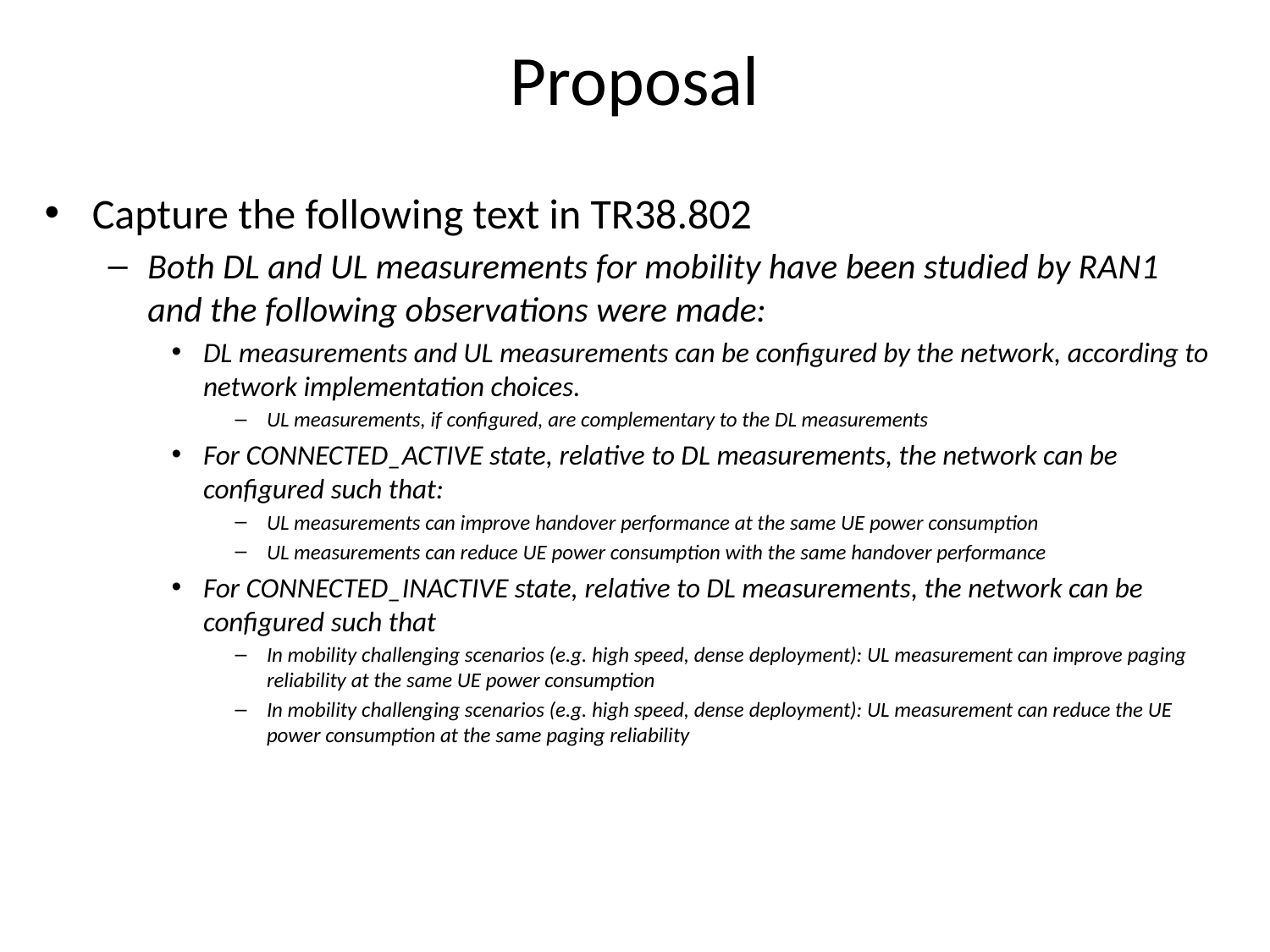

Proposal
Capture the following text in TR38.802
Both DL and UL measurements for mobility have been studied by RAN1 and the following observations were made:
DL measurements and UL measurements can be configured by the network, according to network implementation choices.
UL measurements, if configured, are complementary to the DL measurements
For CONNECTED_ACTIVE state, relative to DL measurements, the network can be configured such that:
UL measurements can improve handover performance at the same UE power consumption
UL measurements can reduce UE power consumption with the same handover performance
For CONNECTED_INACTIVE state, relative to DL measurements, the network can be configured such that
In mobility challenging scenarios (e.g. high speed, dense deployment): UL measurement can improve paging reliability at the same UE power consumption
In mobility challenging scenarios (e.g. high speed, dense deployment): UL measurement can reduce the UE power consumption at the same paging reliability